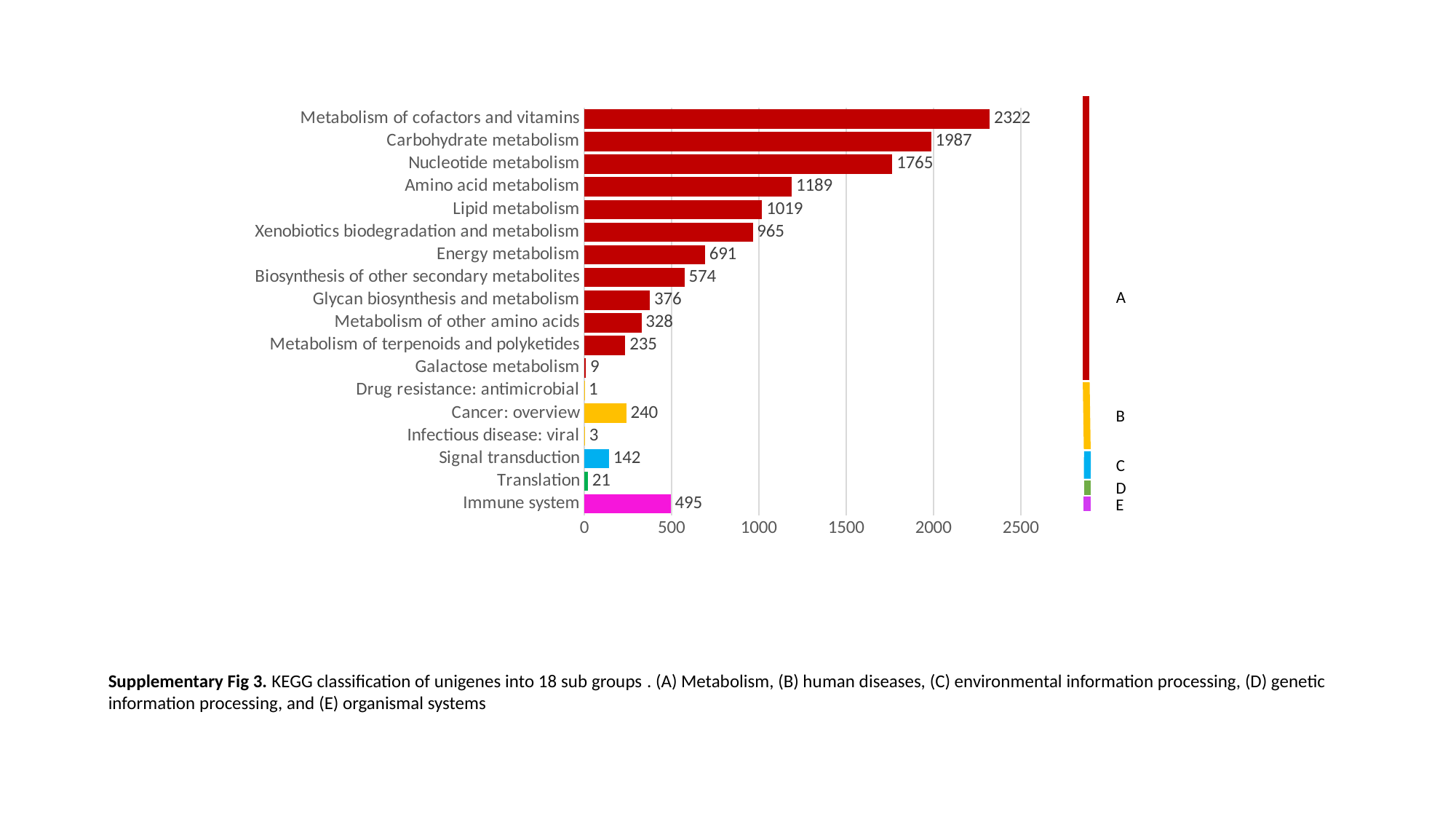

### Chart

| Category | Number of unigenes |
|---|---|
| Immune system | 495.0 |
| Translation | 21.0 |
| Signal transduction | 142.0 |
| Infectious disease: viral | 3.0 |
| Cancer: overview | 240.0 |
| Drug resistance: antimicrobial | 1.0 |
| Galactose metabolism | 9.0 |
| Metabolism of terpenoids and polyketides | 235.0 |
| Metabolism of other amino acids | 328.0 |
| Glycan biosynthesis and metabolism | 376.0 |
| Biosynthesis of other secondary metabolites | 574.0 |
| Energy metabolism | 691.0 |
| Xenobiotics biodegradation and metabolism | 965.0 |
| Lipid metabolism | 1019.0 |
| Amino acid metabolism | 1189.0 |
| Nucleotide metabolism | 1765.0 |
| Carbohydrate metabolism | 1987.0 |
| Metabolism of cofactors and vitamins | 2322.0 |
A
B
C
D
E
Supplementary Fig 3. KEGG classification of unigenes into 18 sub groups . (A) Metabolism, (B) human diseases, (C) environmental information processing, (D) genetic information processing, and (E) organismal systems